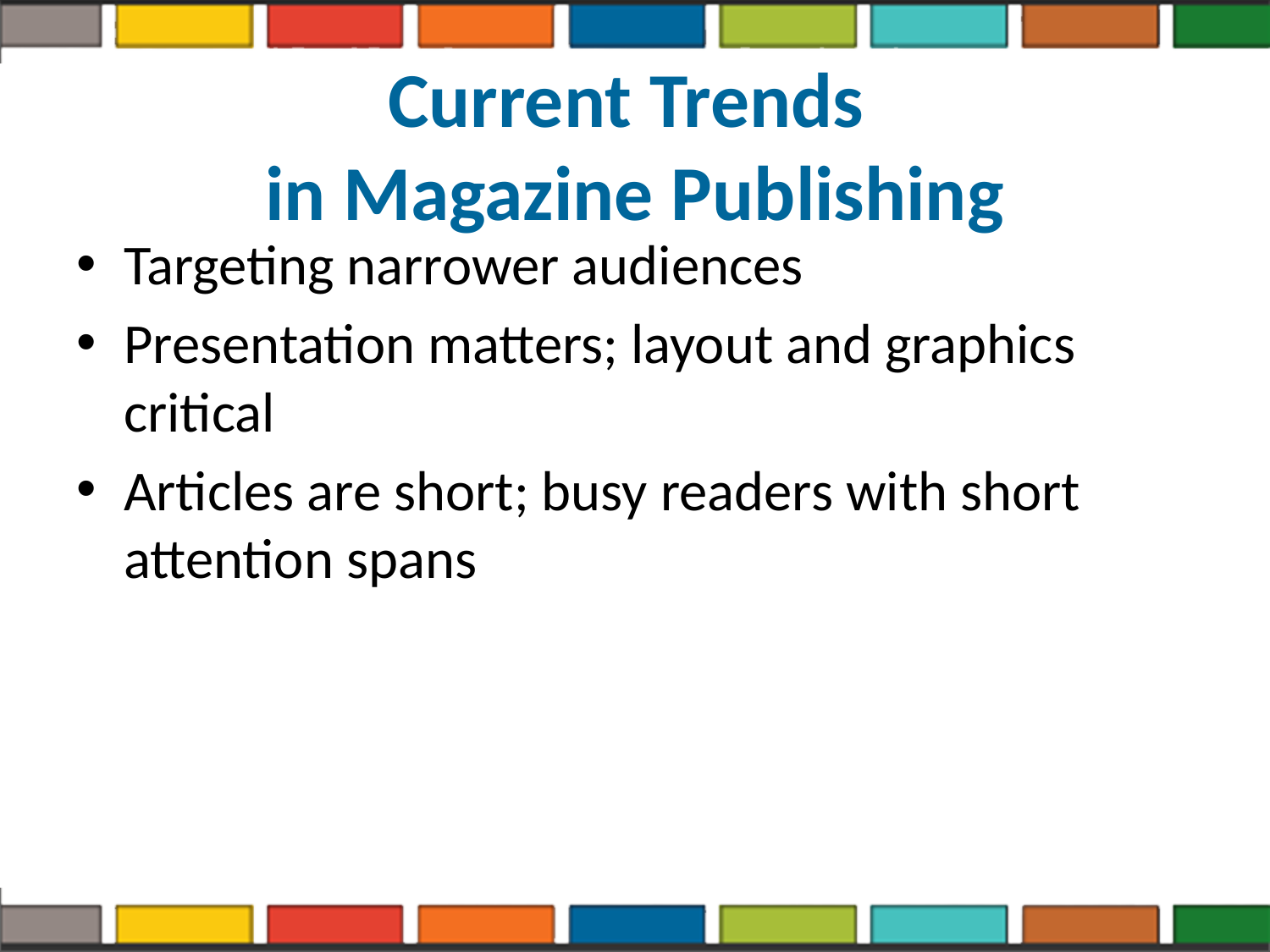

# Current Trends in Magazine Publishing
Targeting narrower audiences
Presentation matters; layout and graphics critical
Articles are short; busy readers with short attention spans